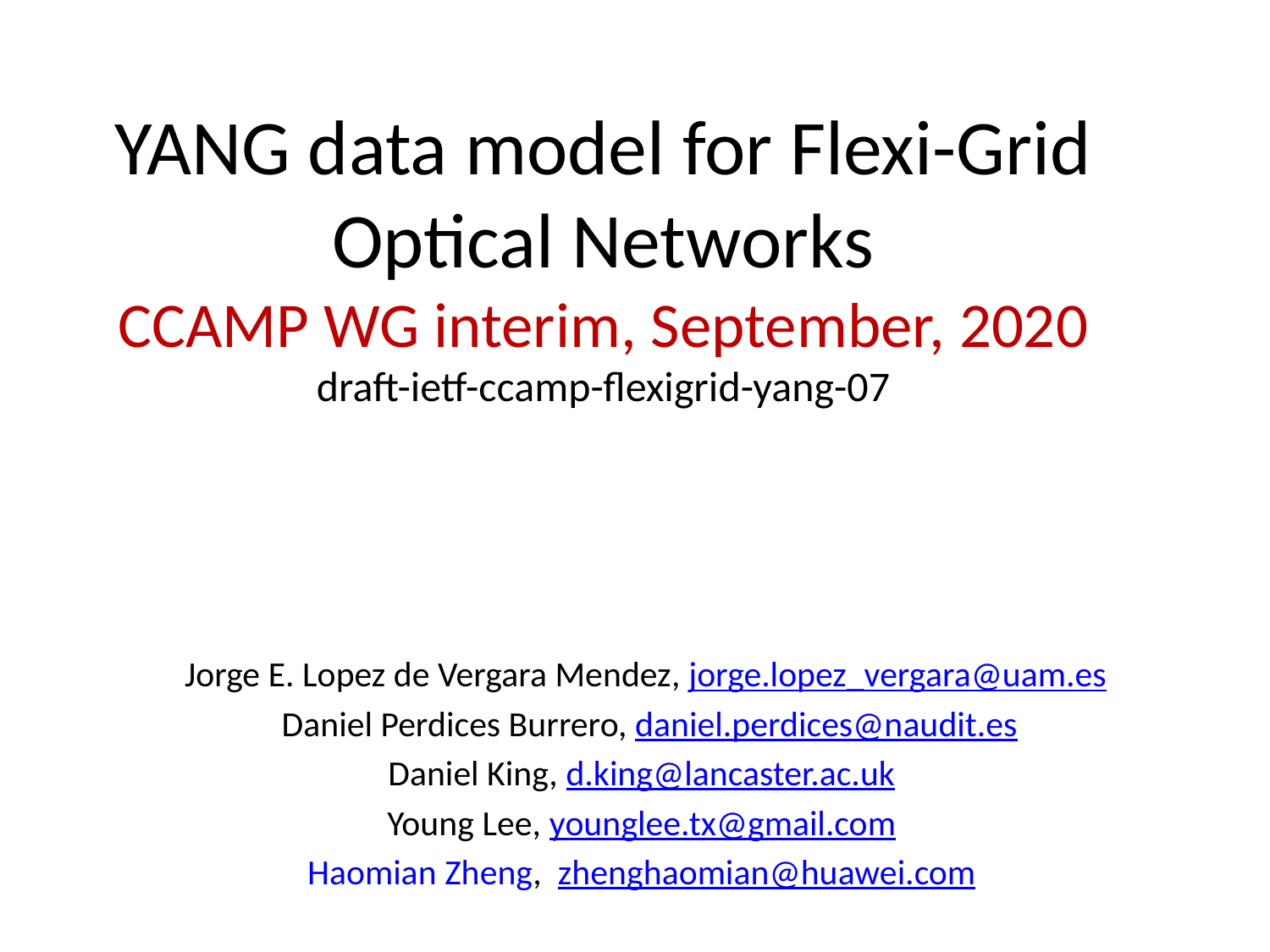

# YANG data model for Flexi-Grid Optical Networks CCAMP WG interim, September, 2020 draft-ietf-ccamp-flexigrid-yang-07
Jorge E. Lopez de Vergara Mendez, jorge.lopez_vergara@uam.es
 Daniel Perdices Burrero, daniel.perdices@naudit.es
Daniel King, d.king@lancaster.ac.uk
Young Lee, younglee.tx@gmail.com
Haomian Zheng,  zhenghaomian@huawei.com